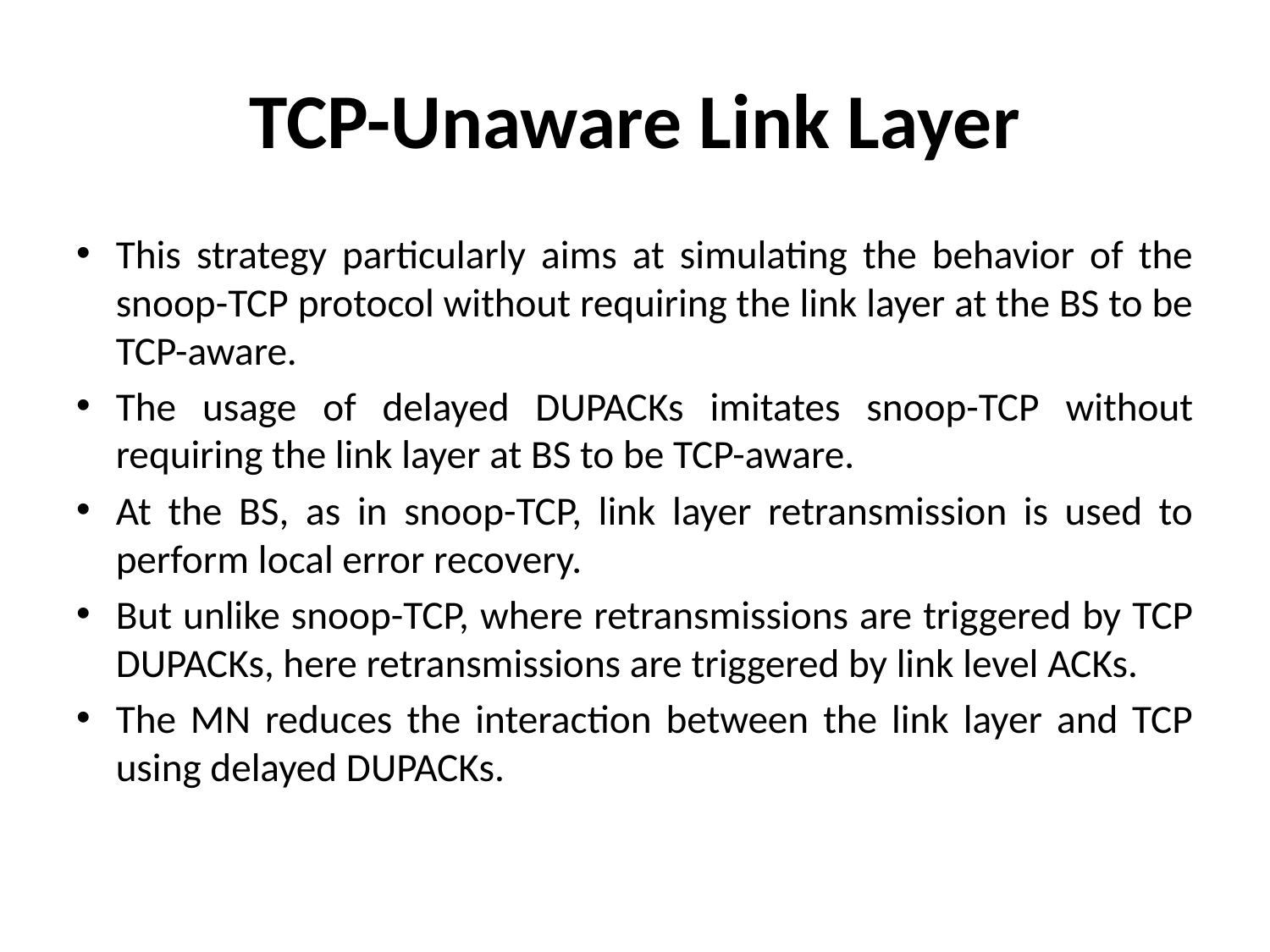

# TCP-Unaware Link Layer
This strategy particularly aims at simulating the behavior of the snoop-TCP protocol without requiring the link layer at the BS to be TCP-aware.
The usage of delayed DUPACKs imitates snoop-TCP without requiring the link layer at BS to be TCP-aware.
At the BS, as in snoop-TCP, link layer retransmission is used to perform local error recovery.
But unlike snoop-TCP, where retransmissions are triggered by TCP DUPACKs, here retransmissions are triggered by link level ACKs.
The MN reduces the interaction between the link layer and TCP using delayed DUPACKs.